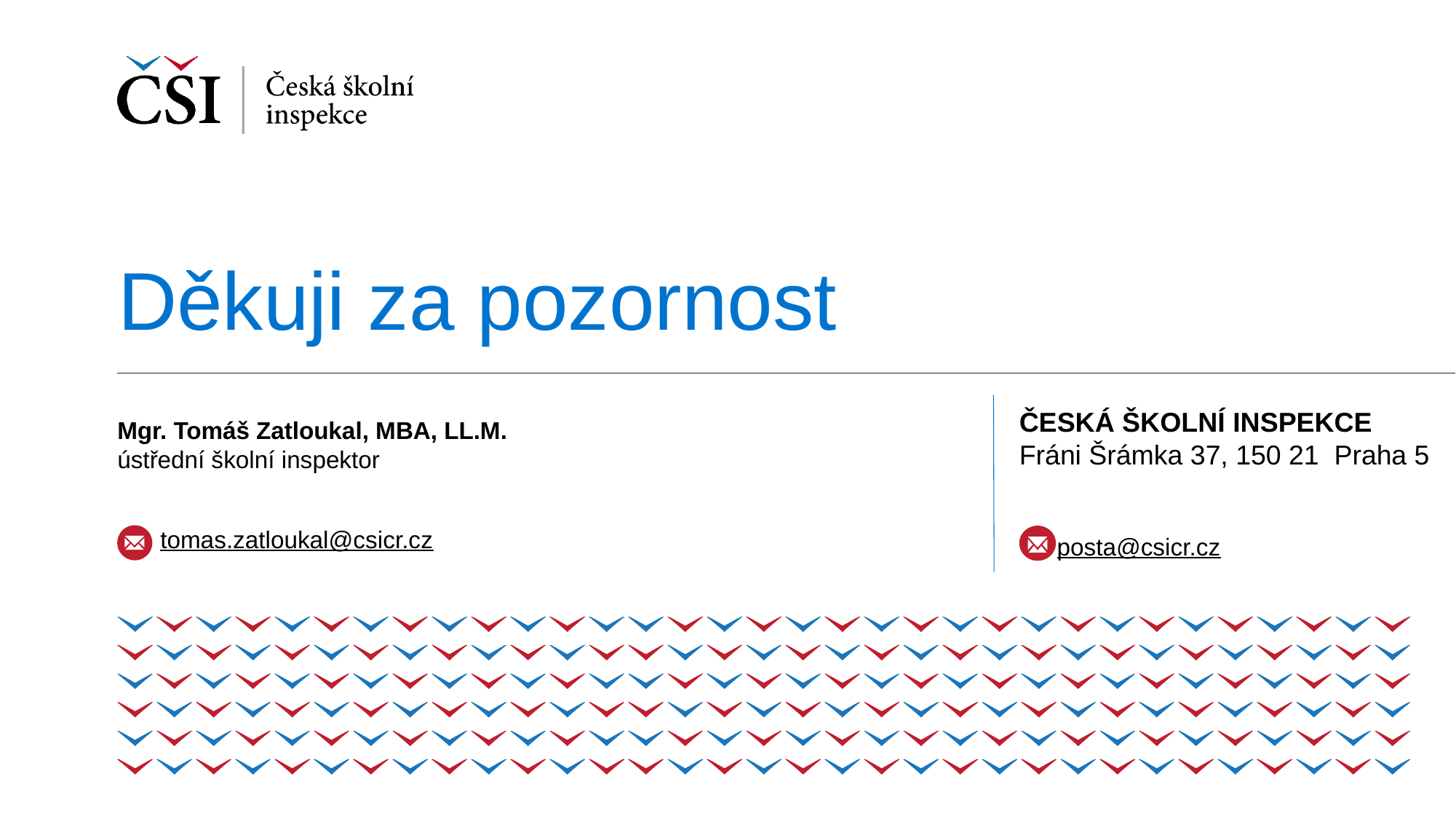

# Děkuji za pozornost
ČESKÁ ŠKOLNÍ INSPEKCE
Fráni Šrámka 37, 150 21  Praha 5
Mgr. Tomáš Zatloukal, MBA, LL.M.
ústřední školní inspektor

tomas.zatloukal@csicr.cz

posta@csicr.cz